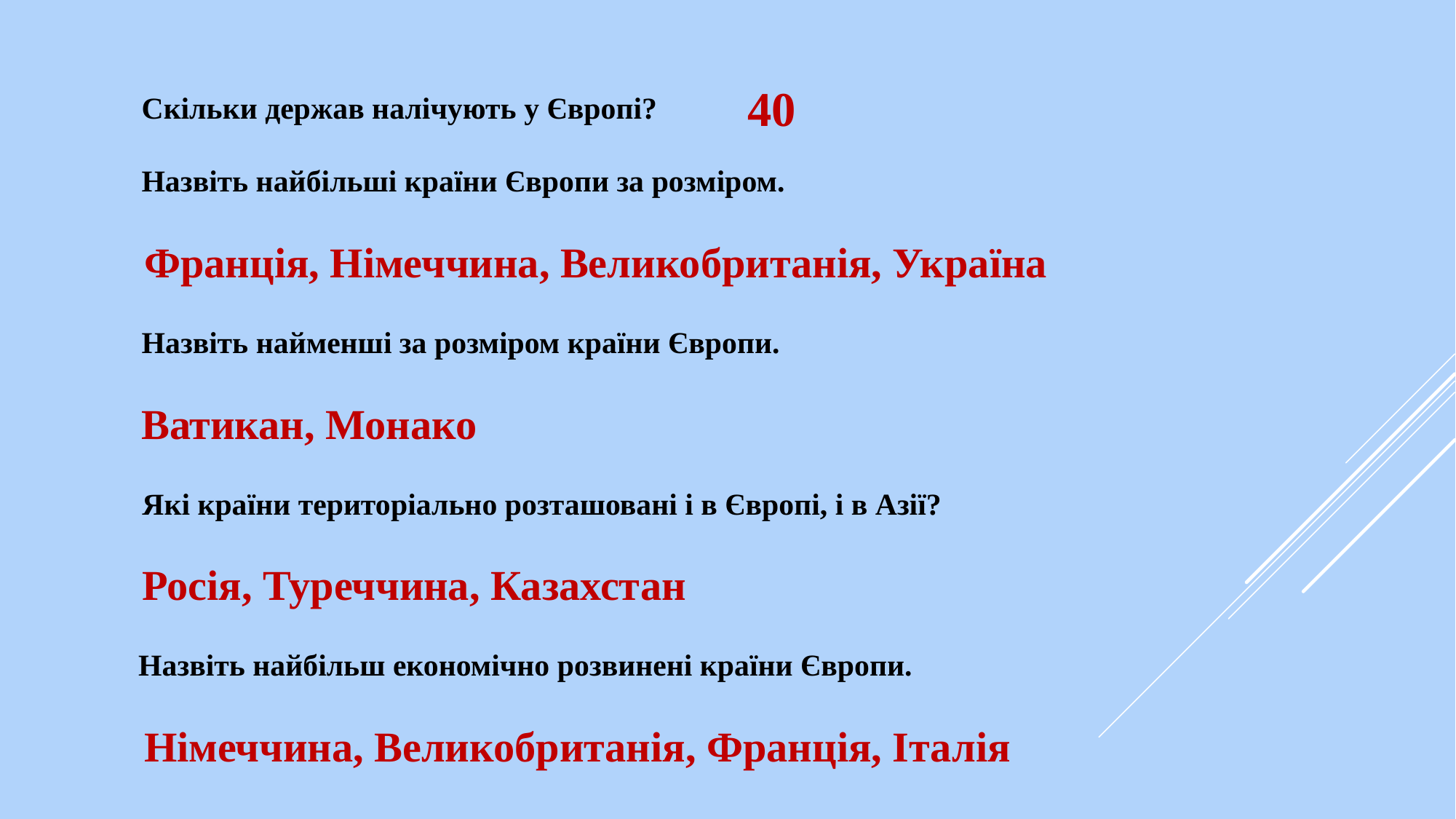

40
Скільки держав налічують у Європі?
Назвіть найбільші країни Європи за розміром.
Франція, Німеччина, Великобританія, Україна
Назвіть найменші за розміром країни Європи.
Ватикан, Монако
Які країни територіально розташовані і в Європі, і в Азії?
Росія, Туреччина, Казахстан
Назвіть найбільш економічно розвинені країни Європи.
Німеччина, Великобританія, Франція, Італія